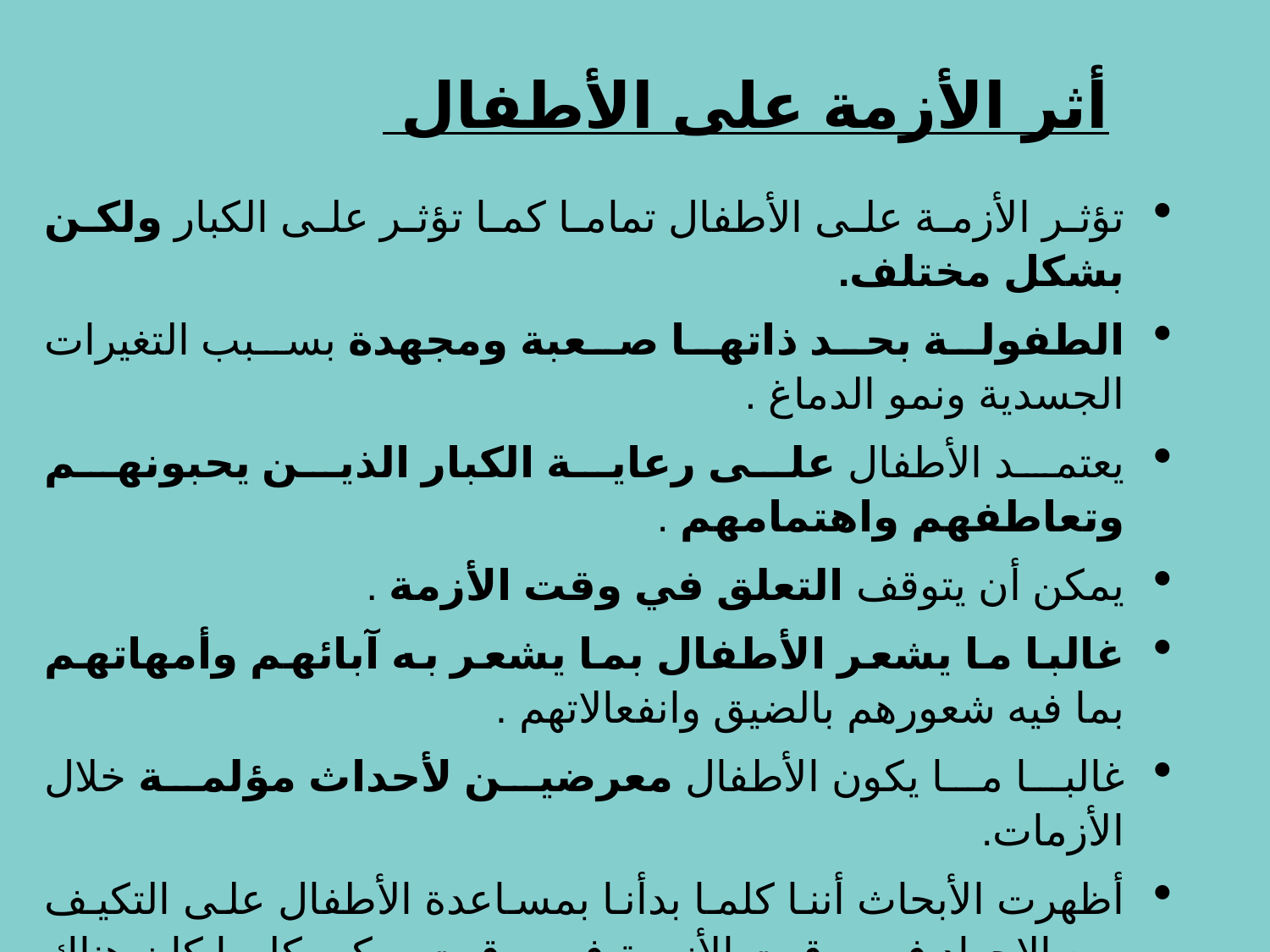

# أثر الأزمة على الأطفال
تؤثر الأزمة على الأطفال تماما كما تؤثر على الكبار ولكن بشكل مختلف.
الطفولة بحد ذاتها صعبة ومجهدة بسبب التغيرات الجسدية ونمو الدماغ .
يعتمد الأطفال على رعاية الكبار الذين يحبونهم وتعاطفهم واهتمامهم .
يمكن أن يتوقف التعلق في وقت الأزمة .
غالبا ما يشعر الأطفال بما يشعر به آبائهم وأمهاتهم بما فيه شعورهم بالضيق وانفعالاتهم .
غالبا ما يكون الأطفال معرضين لأحداث مؤلمة خلال الأزمات.
أظهرت الأبحاث أننا كلما بدأنا بمساعدة الأطفال على التكيف مع الإجهاد في وقت الأزمة في وقت مبكر كلما كان هناك احتمال أكبر لمنع المشكلات النفسية الاجتماعية الخطيرة التي قد تتطور في مرحلة لاحقة من العمر .